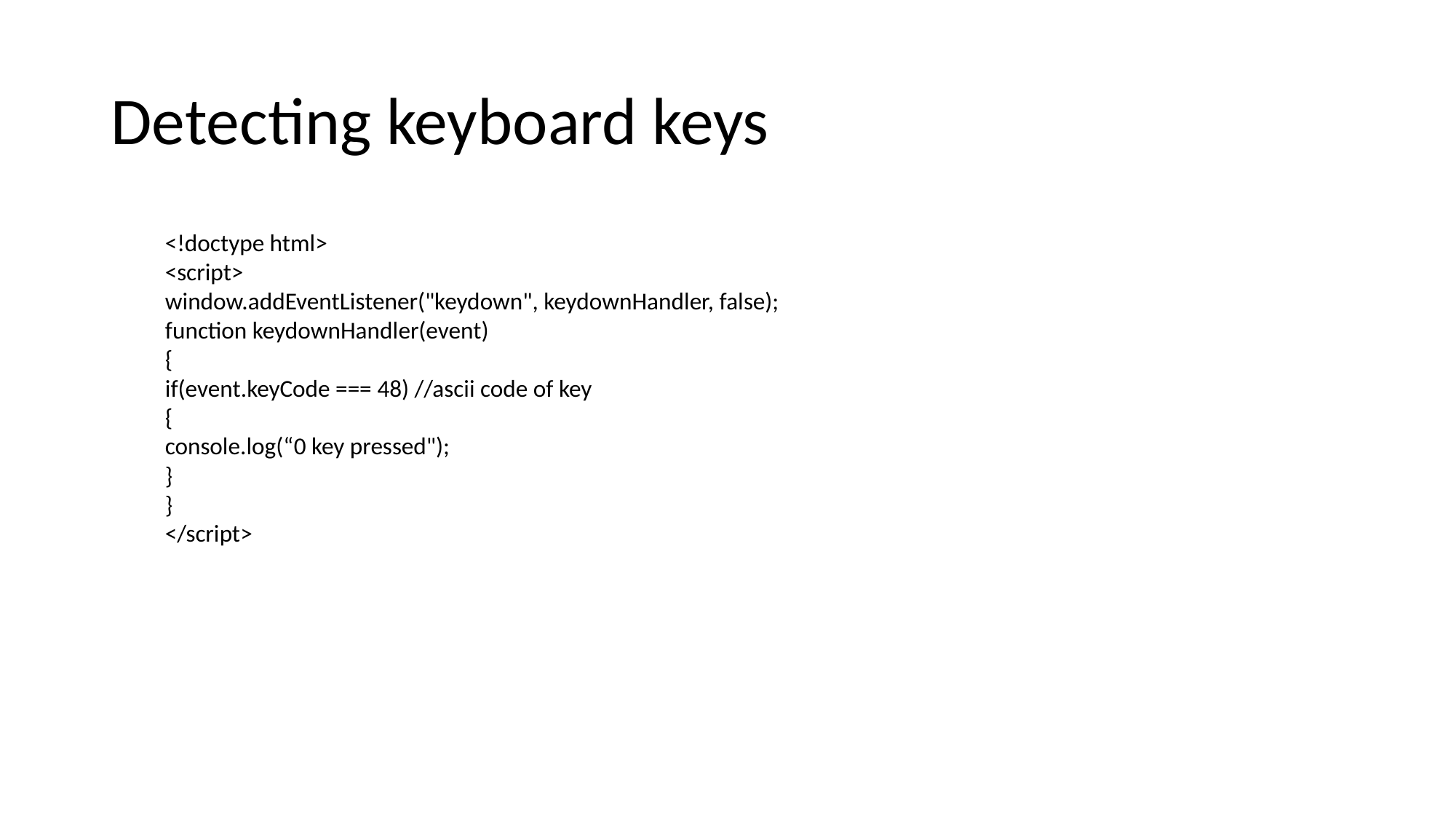

# Detecting keyboard keys
<!doctype html>
<script>
window.addEventListener("keydown", keydownHandler, false);
function keydownHandler(event)
{
if(event.keyCode === 48) //ascii code of key
{
console.log(“0 key pressed");
}
}
</script>